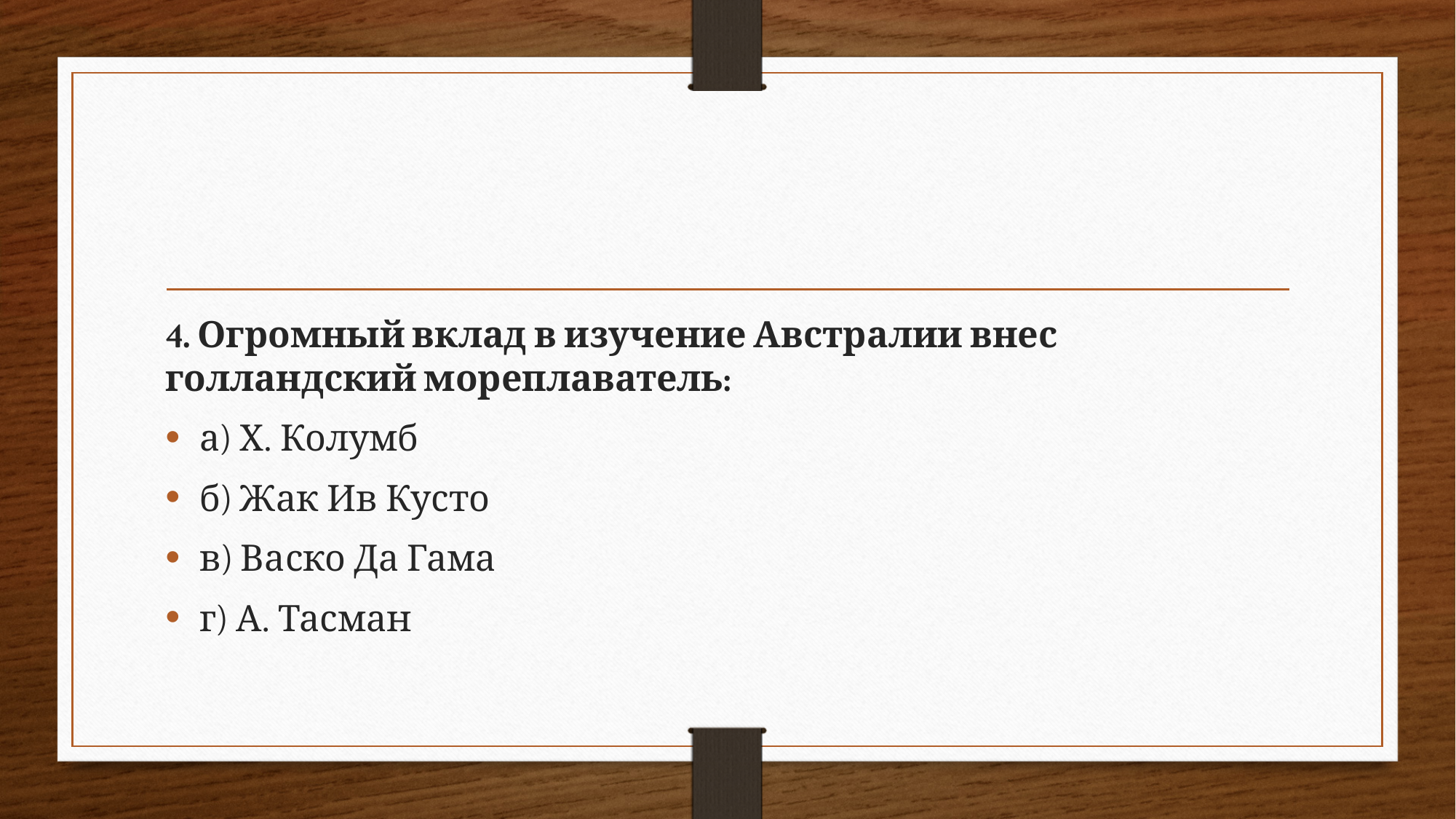

#
4. Огромный вклад в изучение Австралии внес голландский мореплаватель:
а) Х. Колумб
б) Жак Ив Кусто
в) Васко Да Гама
г) А. Тасман